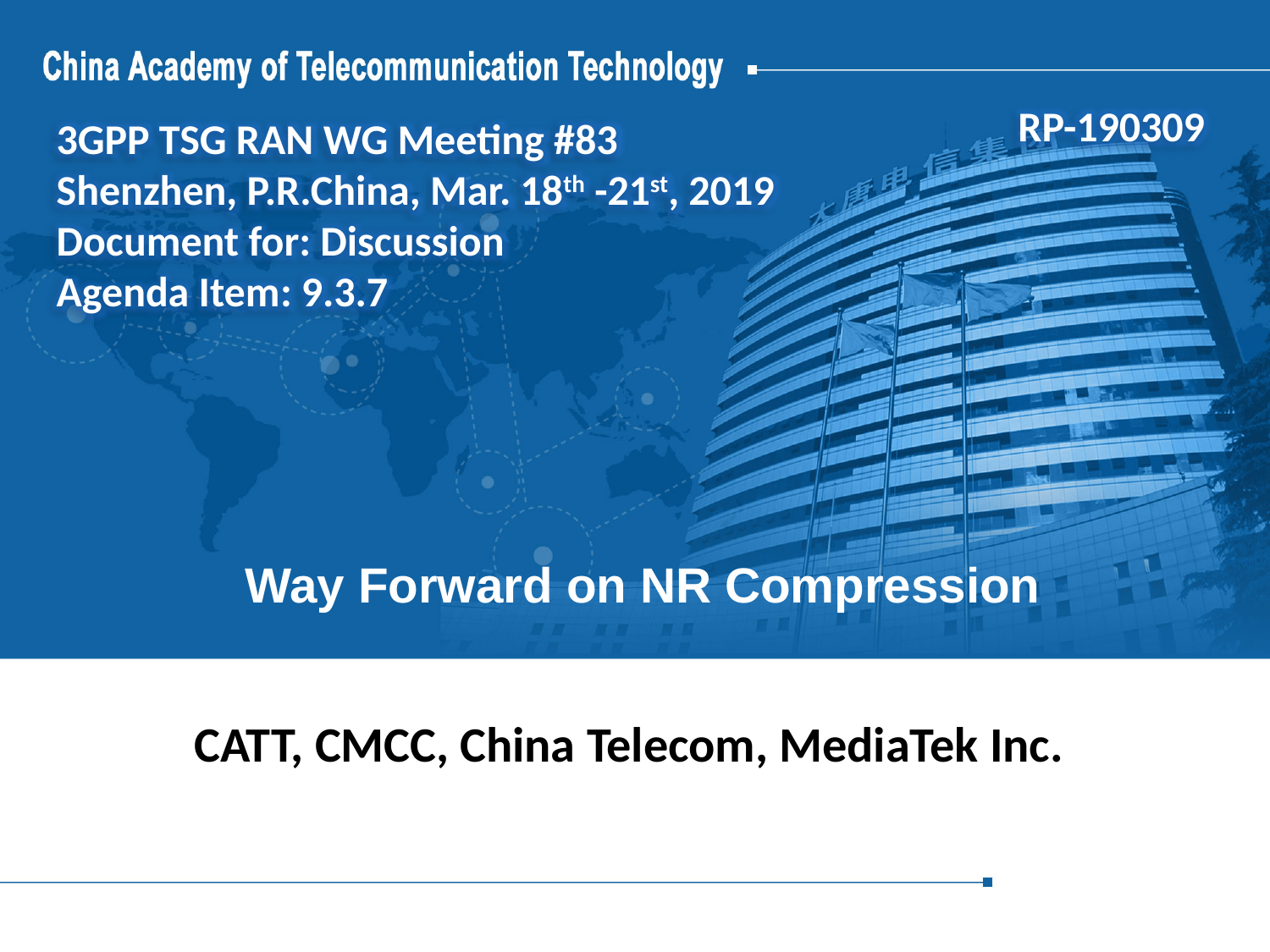

RP-190309
3GPP TSG RAN WG Meeting #83
Shenzhen, P.R.China, Mar. 18th -21st, 2019
Document for: Discussion
Agenda Item: 9.3.7
# Way Forward on NR Compression
CATT, CMCC, China Telecom, MediaTek Inc.